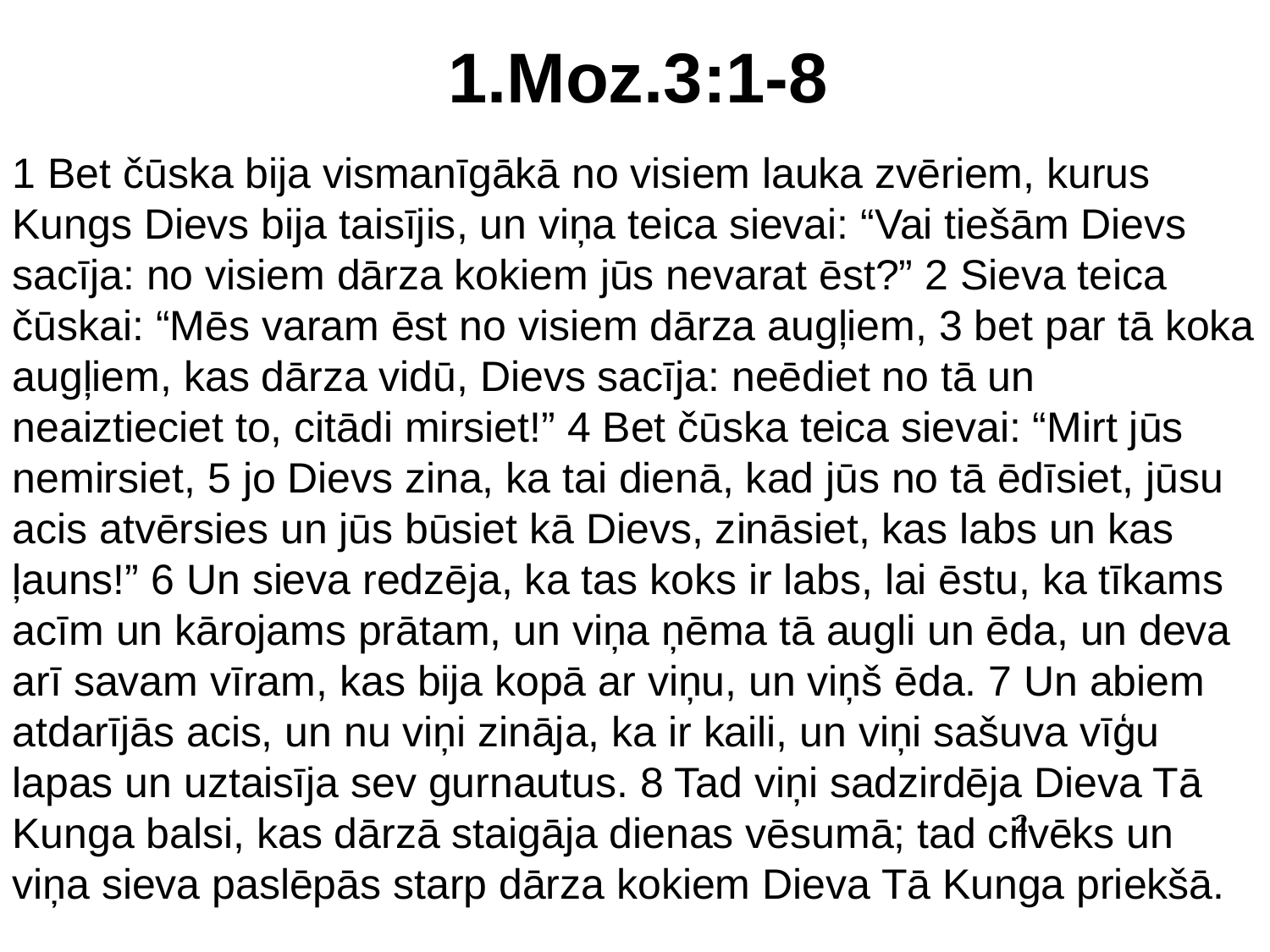

# 1.Moz.3:1-8
1 Bet čūska bija vismanīgākā no visiem lauka zvēriem, kurus Kungs Dievs bija taisījis, un viņa teica sievai: “Vai tiešām Dievs sacīja: no visiem dārza kokiem jūs nevarat ēst?” 2 Sieva teica čūskai: “Mēs varam ēst no visiem dārza augļiem, 3 bet par tā koka augļiem, kas dārza vidū, Dievs sacīja: neēdiet no tā un neaiztieciet to, citādi mirsiet!” 4 Bet čūska teica sievai: “Mirt jūs nemirsiet, 5 jo Dievs zina, ka tai dienā, kad jūs no tā ēdīsiet, jūsu acis atvērsies un jūs būsiet kā Dievs, zināsiet, kas labs un kas ļauns!” 6 Un sieva redzēja, ka tas koks ir labs, lai ēstu, ka tīkams acīm un kārojams prātam, un viņa ņēma tā augli un ēda, un deva arī savam vīram, kas bija kopā ar viņu, un viņš ēda. 7 Un abiem atdarījās acis, un nu viņi zināja, ka ir kaili, un viņi sašuva vīģu lapas un uztaisīja sev gurnautus. 8 Tad viņi sadzirdēja Dieva Tā Kunga balsi, kas dārzā staigāja dienas vēsumā; tad cilvēks un viņa sieva paslēpās starp dārza kokiem Dieva Tā Kunga priekšā.
2